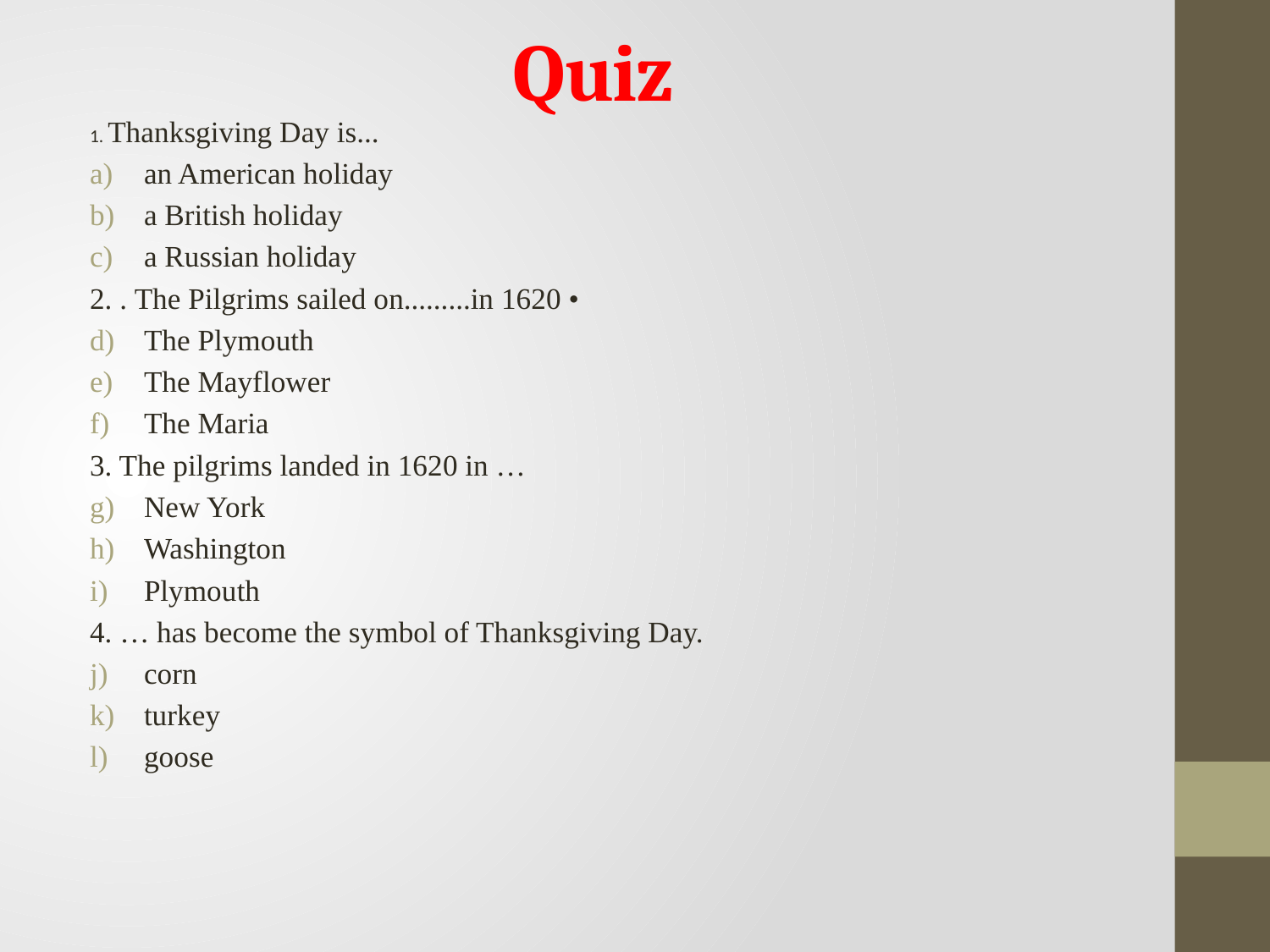

# Quiz
1. Thanksgiving Day is...
an American holiday
a British holiday
a Russian holiday
2. . The Pilgrims sailed on.........in 1620 •
The Plymouth
The Mayflower
The Maria
3. The pilgrims landed in 1620 in …
New York
Washington
Plymouth
4. … has become the symbol of Thanksgiving Day.
corn
turkey
goose